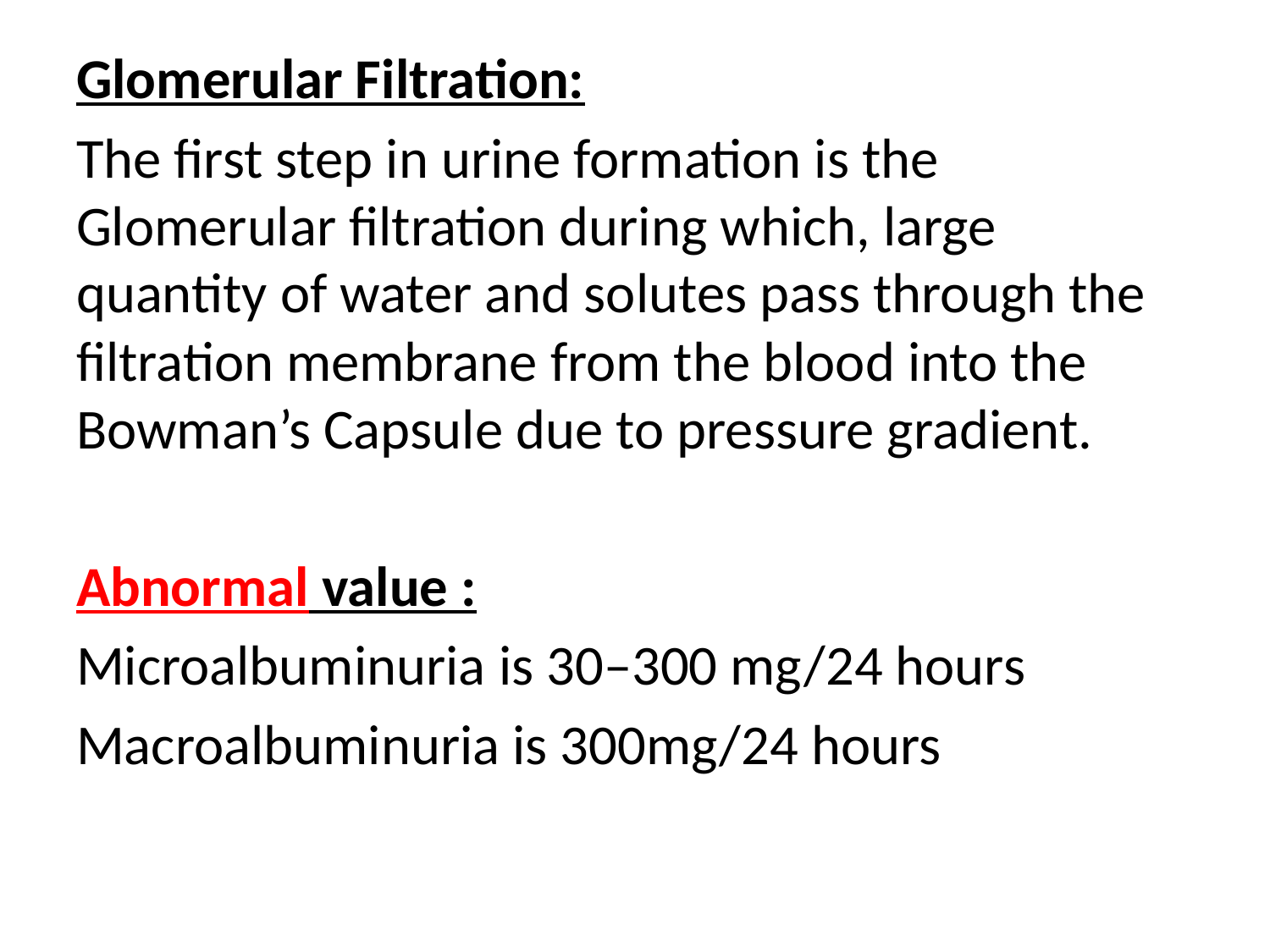

Glomerular Filtration:
The first step in urine formation is the Glomerular filtration during which, large quantity of water and solutes pass through the filtration membrane from the blood into the Bowman’s Capsule due to pressure gradient.

Abnormal value :
Microalbuminuria is 30–300 mg/24 hours
Macroalbuminuria is 300mg/24 hours